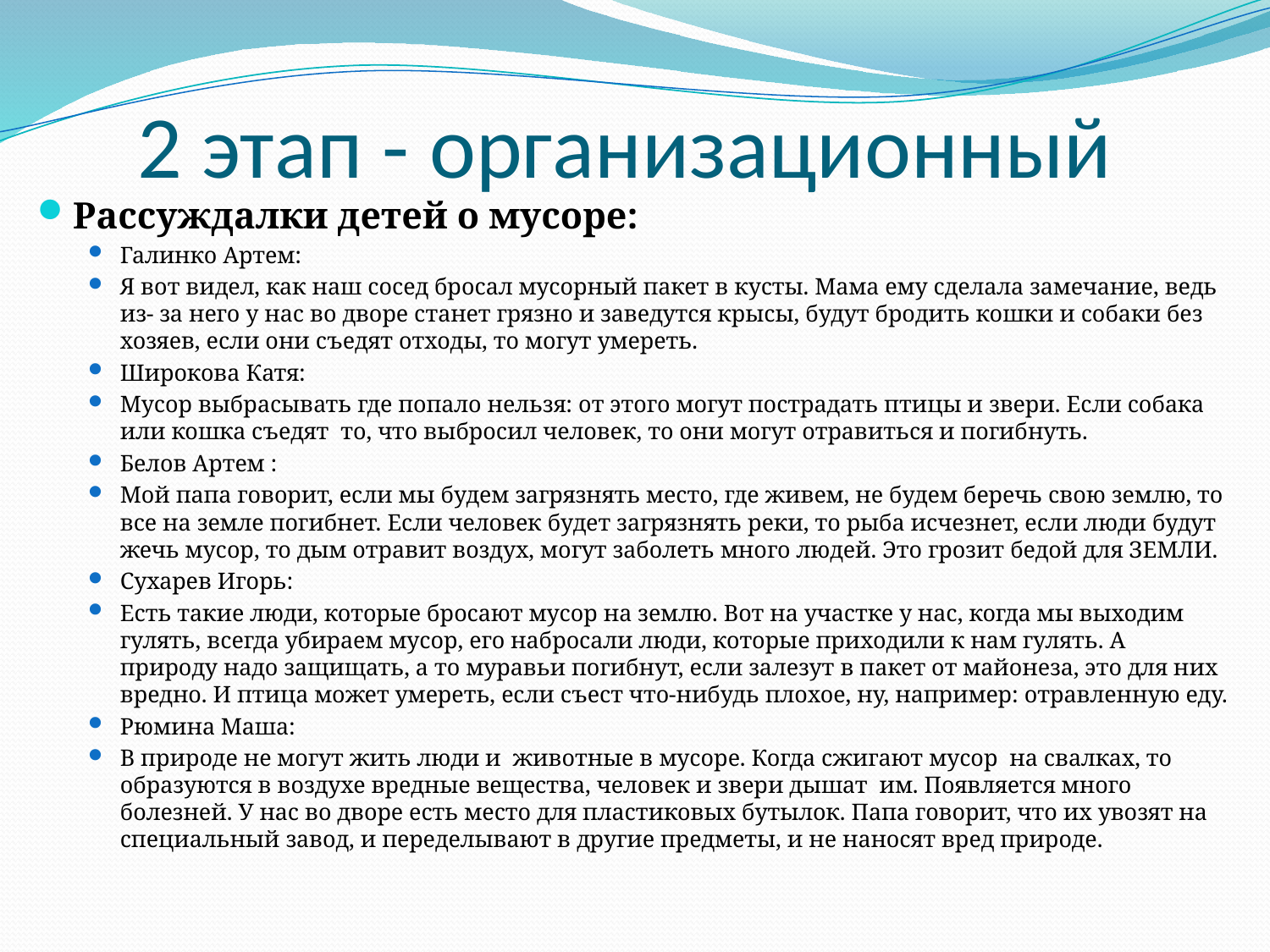

# 2 этап - организационный
Рассуждалки детей о мусоре:
Галинко Артем:
Я вот видел, как наш сосед бросал мусорный пакет в кусты. Мама ему сделала замечание, ведь из- за него у нас во дворе станет грязно и заведутся крысы, будут бродить кошки и собаки без хозяев, если они съедят отходы, то могут умереть.
Широкова Катя:
Мусор выбрасывать где попало нельзя: от этого могут пострадать птицы и звери. Если собака или кошка съедят  то, что выбросил человек, то они могут отравиться и погибнуть.
Белов Артем :
Мой папа говорит, если мы будем загрязнять место, где живем, не будем беречь свою землю, то все на земле погибнет. Если человек будет загрязнять реки, то рыба исчезнет, если люди будут жечь мусор, то дым отравит воздух, могут заболеть много людей. Это грозит бедой для ЗЕМЛИ.
Сухарев Игорь:
Есть такие люди, которые бросают мусор на землю. Вот на участке у нас, когда мы выходим гулять, всегда убираем мусор, его набросали люди, которые приходили к нам гулять. А  природу надо защищать, а то муравьи погибнут, если залезут в пакет от майонеза, это для них вредно. И птица может умереть, если съест что-нибудь плохое, ну, например: отравленную еду.
Рюмина Маша:
В природе не могут жить люди и  животные в мусоре. Когда сжигают мусор  на свалках, то образуются в воздухе вредные вещества, человек и звери дышат  им. Появляется много болезней. У нас во дворе есть место для пластиковых бутылок. Папа говорит, что их увозят на специальный завод, и переделывают в другие предметы, и не наносят вред природе.